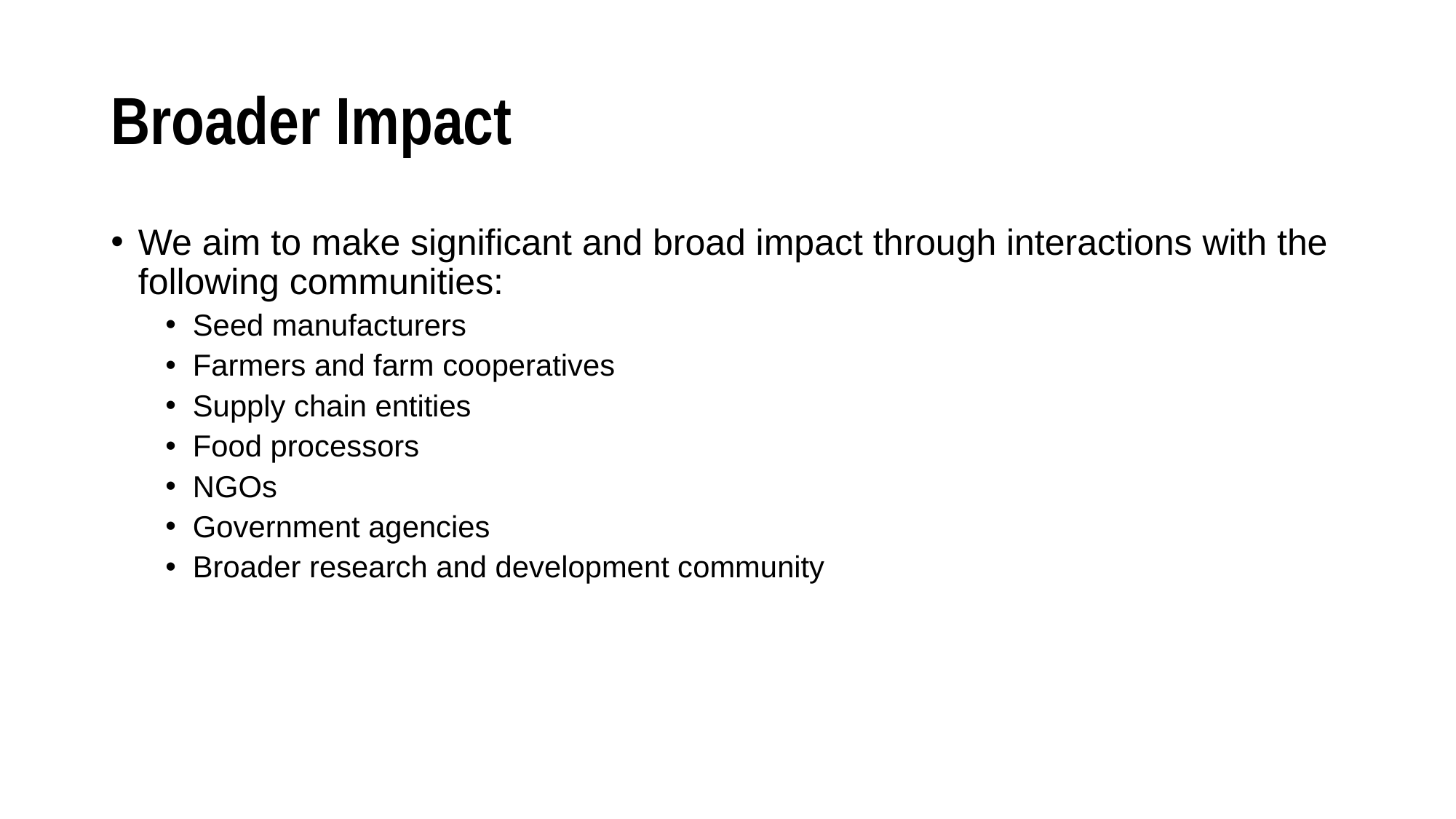

# Broader Impact
We aim to make significant and broad impact through interactions with the following communities:
Seed manufacturers
Farmers and farm cooperatives
Supply chain entities
Food processors
NGOs
Government agencies
Broader research and development community